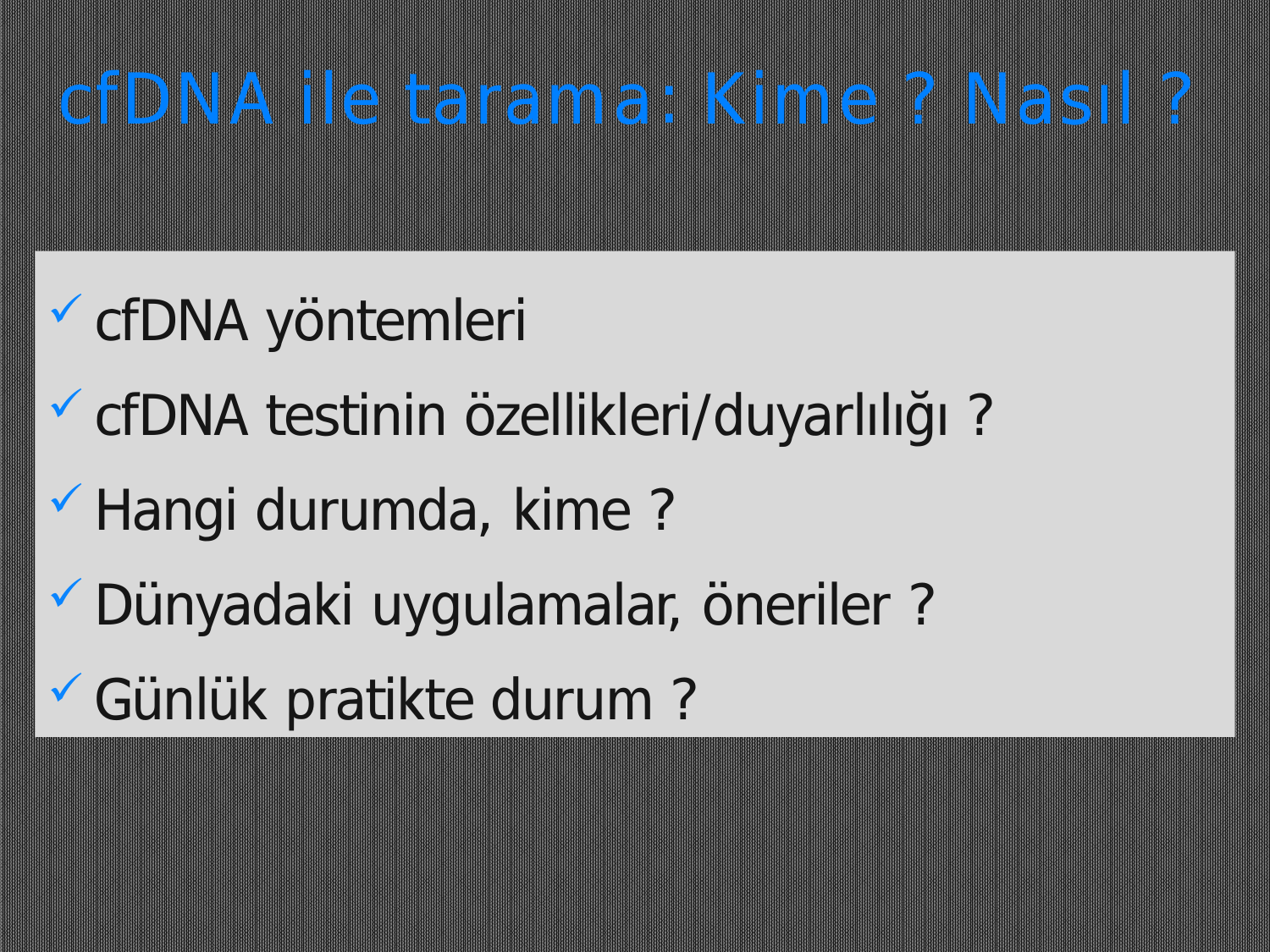

cfDNA ile tarama: Kime ? Nasıl ?
cfDNA yöntemleri
cfDNA testinin özellikleri/duyarlılığı ?
Hangi durumda, kime ?
Dünyadaki uygulamalar, öneriler ?
Günlük pratikte durum ?